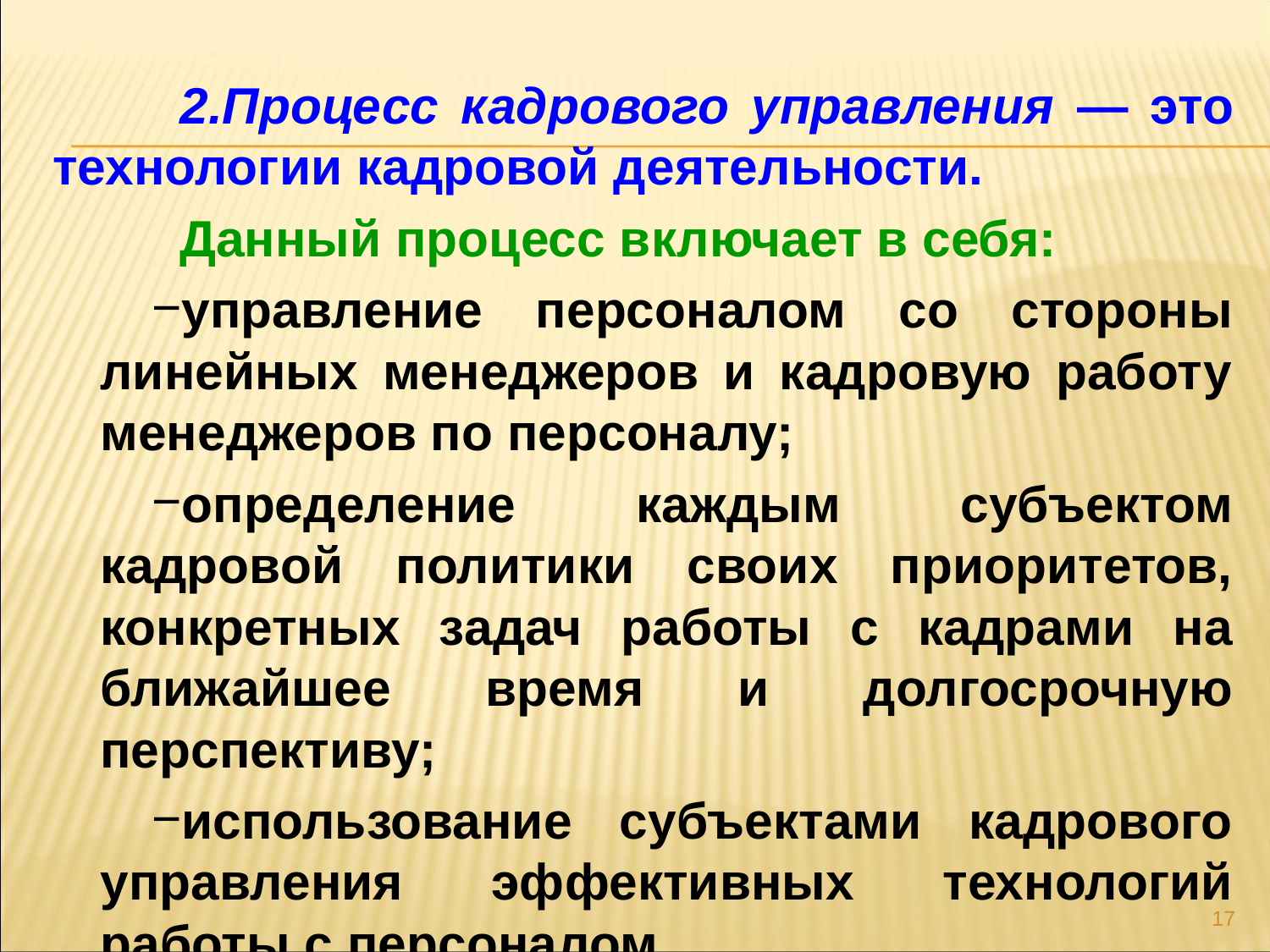

2.Процесс кадрового управления — это технологии кадровой деятельности.
	Данный процесс включает в себя:
управление персоналом со стороны линейных менеджеров и кадровую работу менеджеров по персоналу;
определение каждым субъектом кадровой политики своих приоритетов, конкретных задач работы с кадрами на ближайшее время и долгосрочную перспективу;
использование субъектами кадрового управления эффективных технологий работы с персоналом.

17